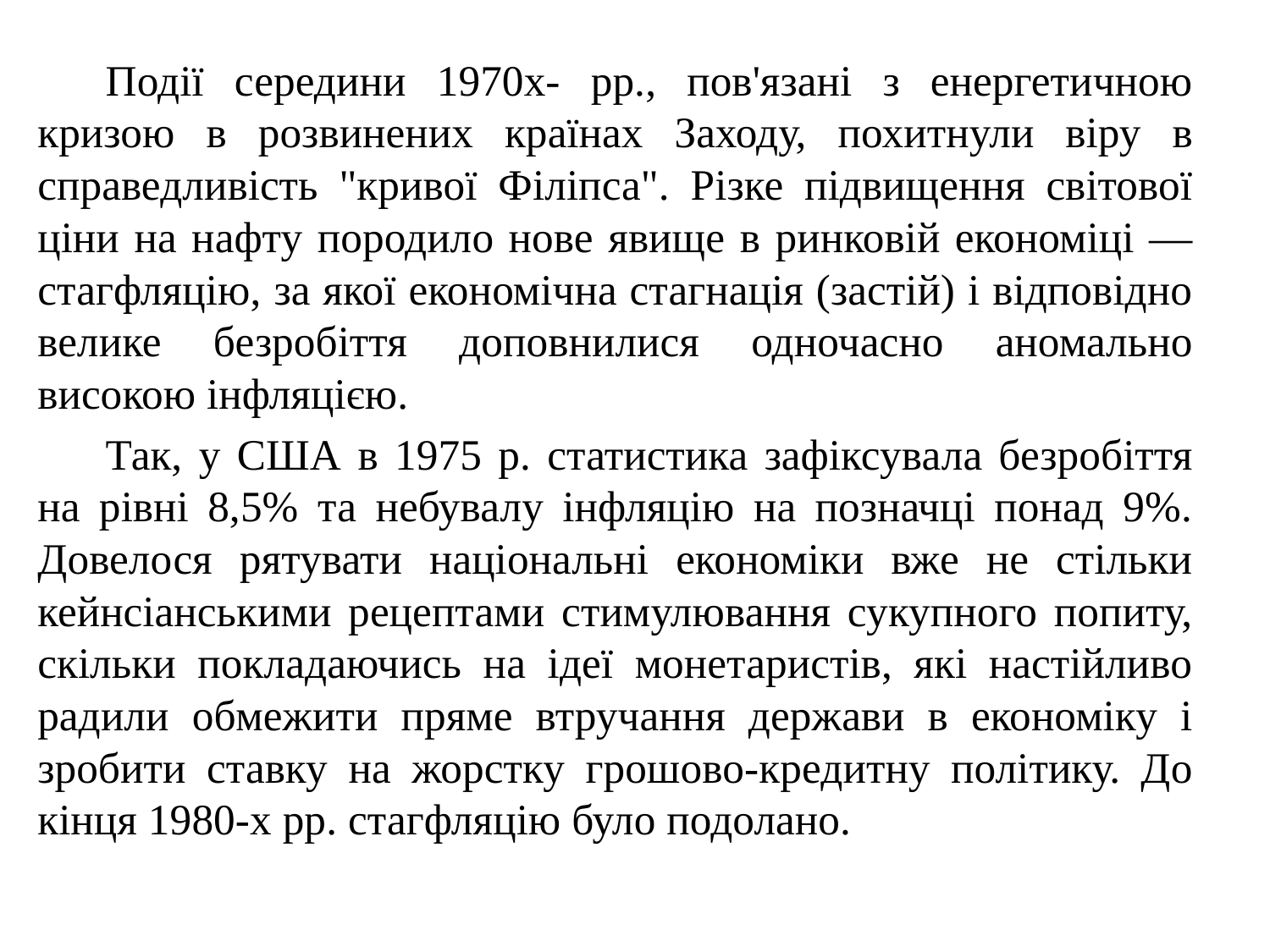

Події середини 1970х- рр., пов'язані з енергетичною кризою в розвинених країнах Заходу, похитнули віру в справедливість "кривої Філіпса". Різке підвищення світової ціни на нафту породило нове явище в ринковій економіці — стагфляцію, за якої економічна стагнація (застій) і відповідно велике безробіття доповнилися одночасно аномально високою інфляцією.
Так, у США в 1975 р. статистика зафіксувала безробіття на рівні 8,5% та небувалу інфляцію на позначці понад 9%. Довелося рятувати національні економіки вже не стільки кейнсіанськими рецептами стимулювання сукупного попиту, скільки покладаючись на ідеї монетаристів, які настійливо радили обмежити пряме втручання держави в економіку і зробити ставку на жорстку грошово-кредитну політику. До кінця 1980-х рр. стагфляцію було подолано.